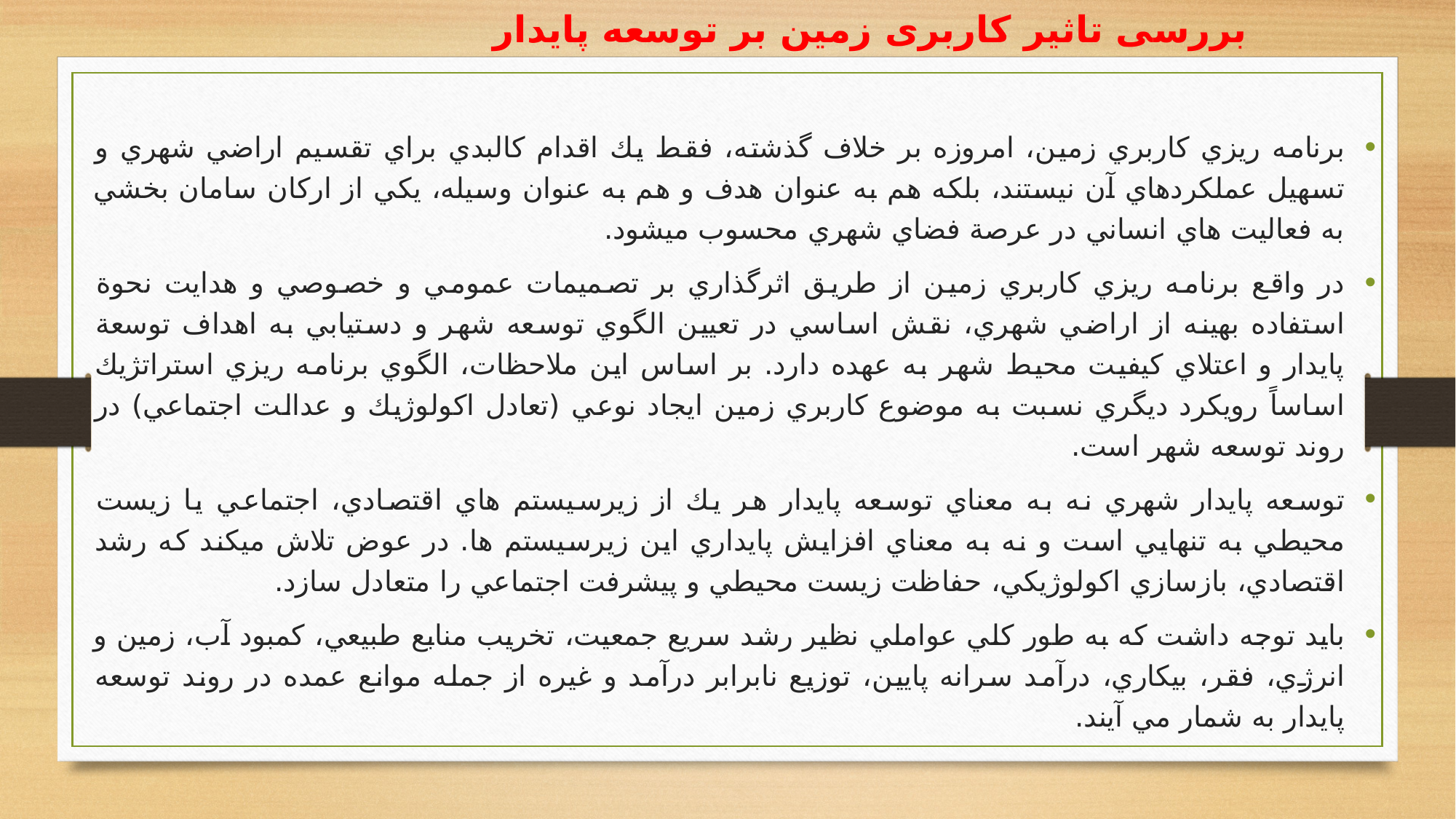

# بررسی تاثیر کاربری زمین بر توسعه پایدار
برنامه ريزي كاربري زمين، امروزه بر خلاف گذشته، فقط يك اقدام كالبدي براي تقسيم اراضي شهري و تسهيل عملكردهاي آن نيستند، بلكه هم به عنوان هدف و هم به عنوان وسيله، يكي از اركان سامان بخشي به فعاليت هاي انساني در عرصة فضاي شهري محسوب ميشود.
در واقع برنامه ريزي كاربري زمين از طريق اثرگذاري بر تصميمات عمومي و خصوصي و هدايت نحوة استفاده بهينه از اراضي شهري، نقش اساسي در تعيين الگوي توسعه شهر و دستيابي به اهداف توسعة پايدار و اعتلاي كيفيت محيط شهر به عهده دارد. بر اساس اين ملاحظات، الگوي برنامه ريزي استراتژيك اساساً رويكرد ديگري نسبت به موضوع كاربري زمين ايجاد نوعي (تعادل اكولوژيك و عدالت اجتماعي) در روند توسعه شهر است.
توسعه پايدار شهري نه به معناي توسعه پايدار هر يك از زيرسيستم هاي اقتصادي، اجتماعي يا زيست محيطي به تنهايي است و نه به معناي افزايش پايداري اين زيرسيستم ها. در عوض تلاش ميكند كه رشد اقتصادي، بازسازي اكولوژيكي، حفاظت زيست محيطي و پيشرفت اجتماعي را متعادل سازد.
بايد توجه داشت كه به طور كلي عواملي نظير رشد سريع جمعيت، تخريب منابع طبيعي، كمبود آب، زمين و انرژي، فقر، بيكاري، درآمد سرانه پايين، توزيع نابرابر درآمد و غيره از جمله موانع عمده در روند توسعه پايدار به شمار مي آيند.